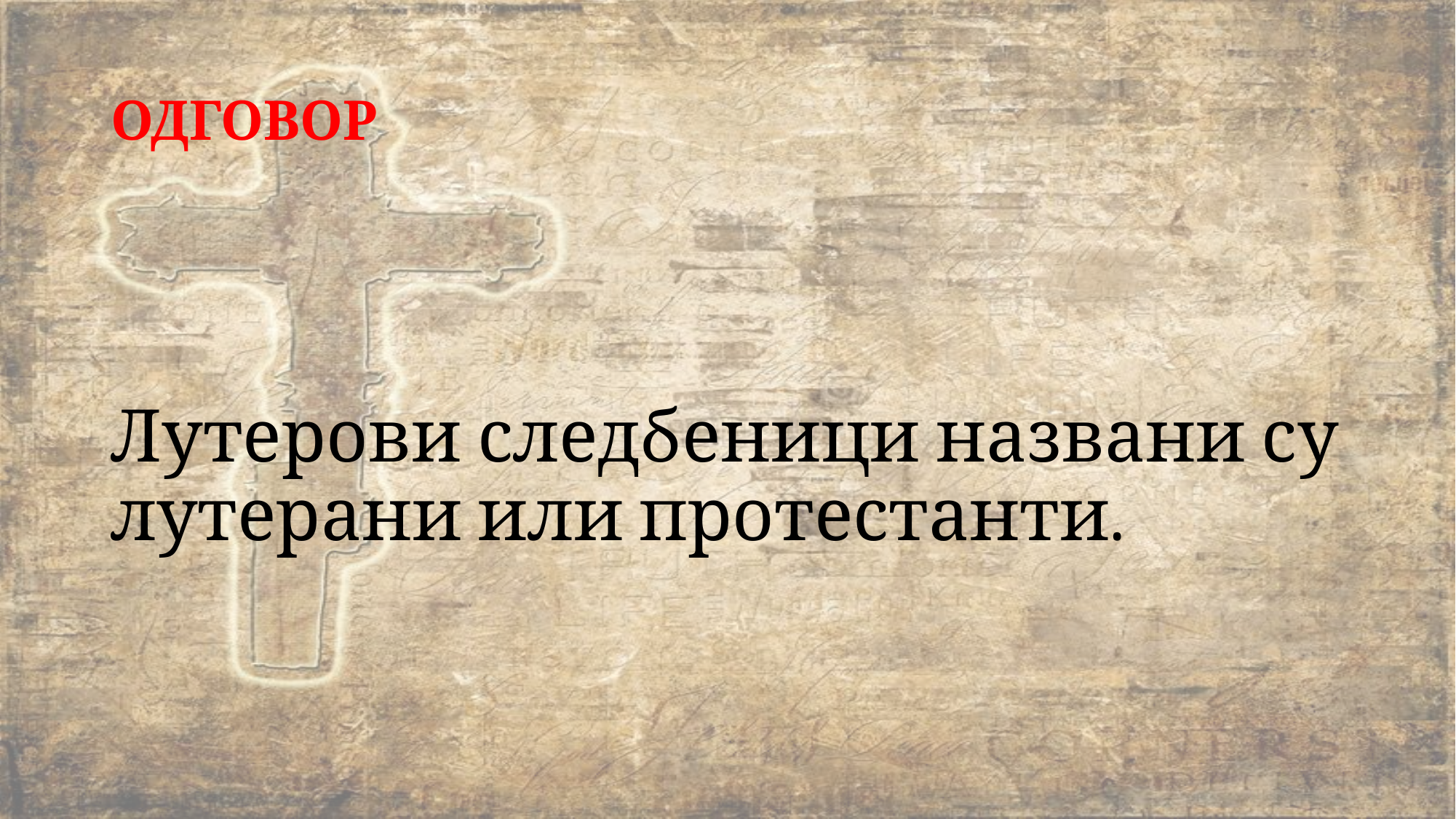

# ОДГОВОР
Лутерови следбеници названи су лутерани или протестанти.